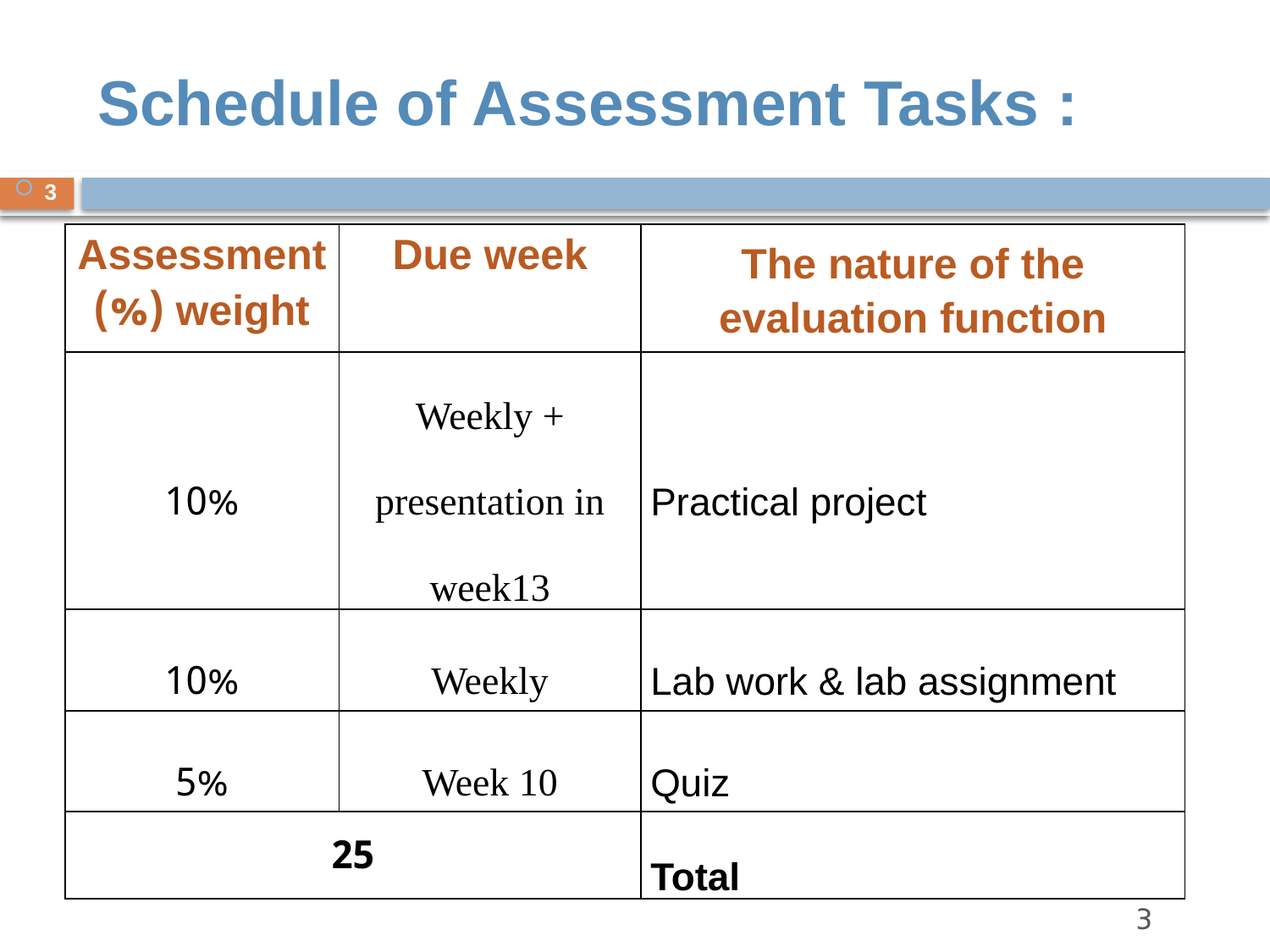

# Schedule of Assessment Tasks :
3
| Assessment weight (%) | Due week | The nature of the evaluation function |
| --- | --- | --- |
| 10% | Weekly + presentation in week13 | Practical project |
| 10% | Weekly | Lab work & lab assignment |
| 5% | Week 10 | Quiz |
| 25 |  | Total |